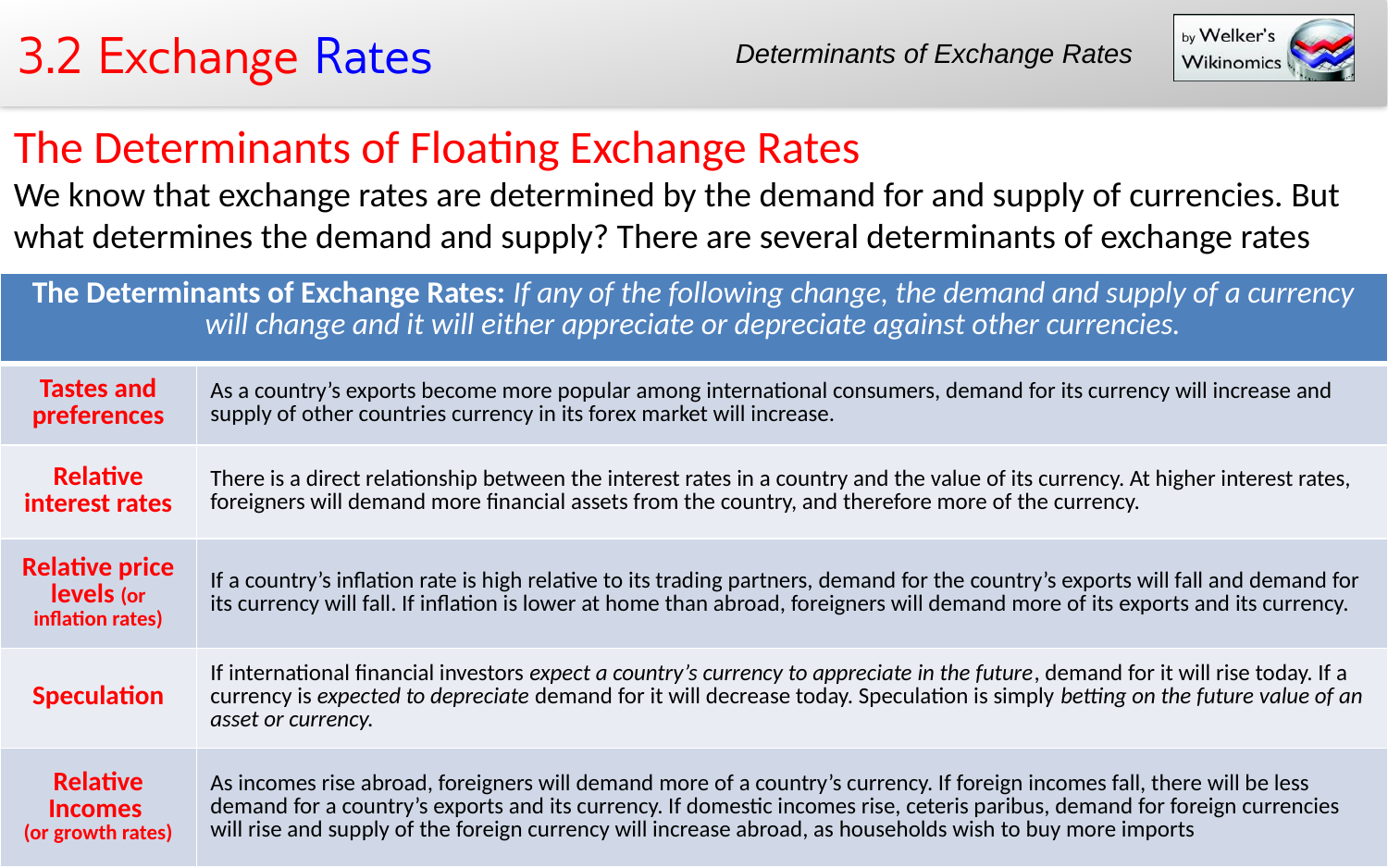

Determinants of Exchange Rates
The Determinants of Floating Exchange Rates
We know that exchange rates are determined by the demand for and supply of currencies. But what determines the demand and supply? There are several determinants of exchange rates
| The Determinants of Exchange Rates: If any of the following change, the demand and supply of a currency will change and it will either appreciate or depreciate against other currencies. |  |
| --- | --- |
| Tastes and preferences | As a country’s exports become more popular among international consumers, demand for its currency will increase and supply of other countries currency in its forex market will increase. |
| Relative interest rates | There is a direct relationship between the interest rates in a country and the value of its currency. At higher interest rates, foreigners will demand more financial assets from the country, and therefore more of the currency. |
| Relative price levels (or inflation rates) | If a country’s inflation rate is high relative to its trading partners, demand for the country’s exports will fall and demand for its currency will fall. If inflation is lower at home than abroad, foreigners will demand more of its exports and its currency. |
| Speculation | If international financial investors expect a country’s currency to appreciate in the future, demand for it will rise today. If a currency is expected to depreciate demand for it will decrease today. Speculation is simply betting on the future value of an asset or currency. |
| Relative Incomes (or growth rates) | As incomes rise abroad, foreigners will demand more of a country’s currency. If foreign incomes fall, there will be less demand for a country’s exports and its currency. If domestic incomes rise, ceteris paribus, demand for foreign currencies will rise and supply of the foreign currency will increase abroad, as households wish to buy more imports |